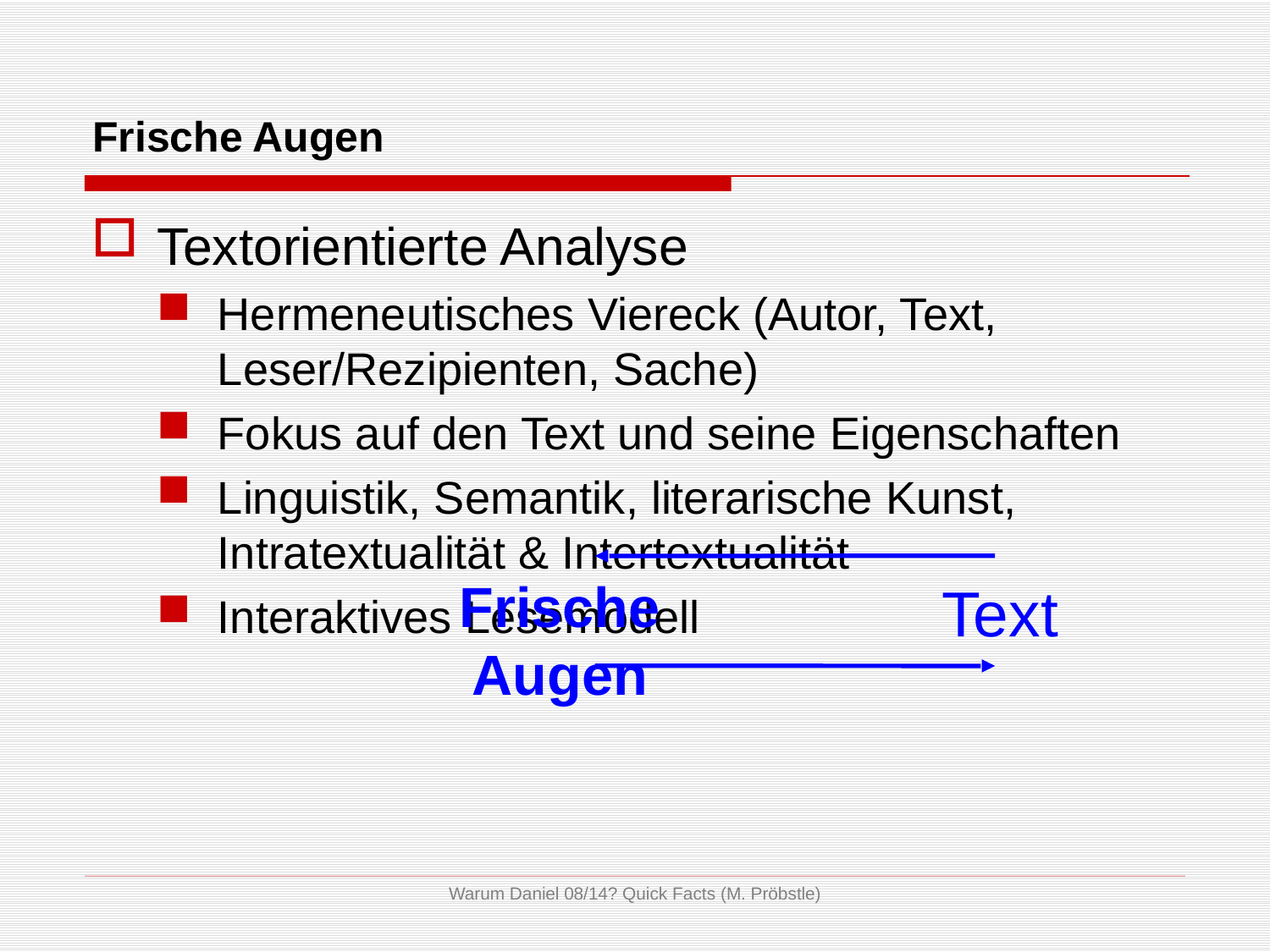

# Frische Augen
Textorientierte Analyse
Hermeneutisches Viereck (Autor, Text, Leser/Rezipienten, Sache)
Fokus auf den Text und seine Eigenschaften
Linguistik, Semantik, literarische Kunst, Intratextualität & Intertextualität
Interaktives Lesemodell

Frische Augen
Text
Warum Daniel 08/14? Quick Facts (M. Pröbstle)